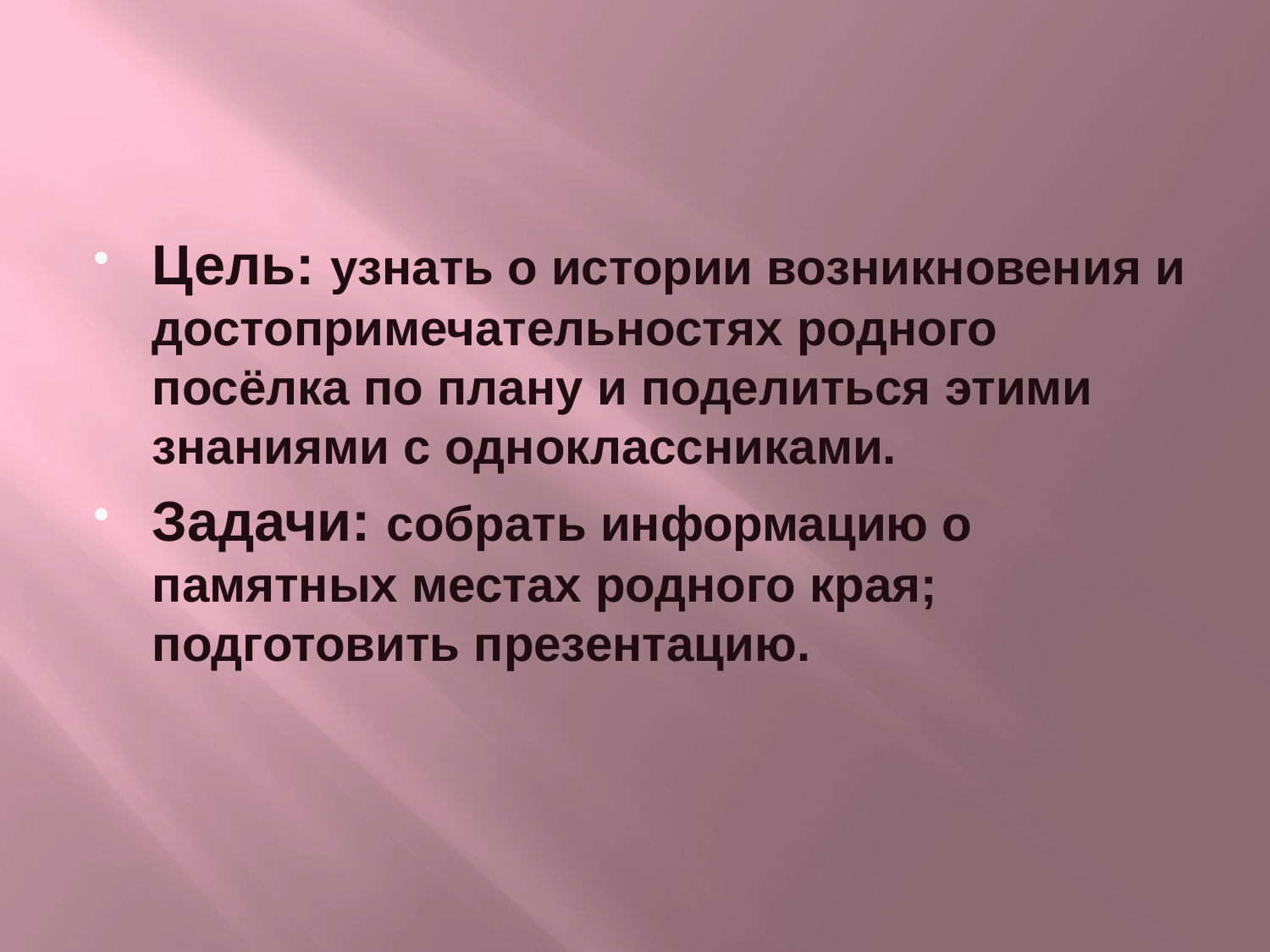

#
Цель: узнать о истории возникновения и достопримечательностях родного посёлка по плану и поделиться этими знаниями с одноклассниками.
Задачи: собрать информацию о памятных местах родного края; подготовить презентацию.